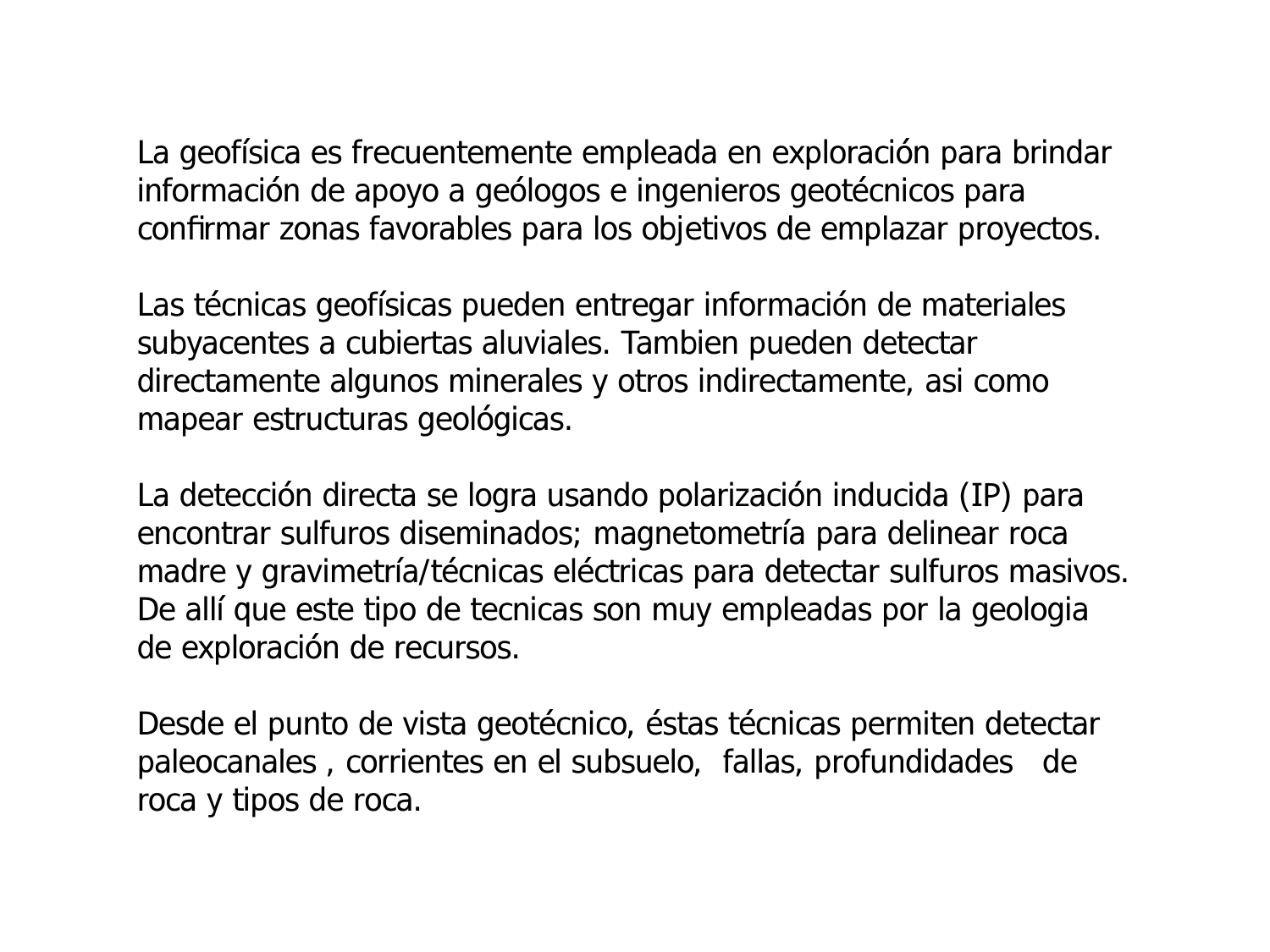

La geofísica es frecuentemente empleada en exploración para brindar información de apoyo a geólogos e ingenieros geotécnicos para confirmar zonas favorables para los objetivos de emplazar proyectos.

Las técnicas geofísicas pueden entregar información de materiales subyacentes a cubiertas aluviales. Tambien pueden detectar directamente algunos minerales y otros indirectamente, asi como mapear estructuras geológicas.

La detección directa se logra usando polarización inducida (IP) para encontrar sulfuros diseminados; magnetometría para delinear roca madre y gravimetría/técnicas eléctricas para detectar sulfuros masivos.
De allí que este tipo de tecnicas son muy empleadas por la geologia de exploración de recursos.

Desde el punto de vista geotécnico, éstas técnicas permiten detectar paleocanales , corrientes en el subsuelo,  fallas, profundidades   de roca y tipos de roca.